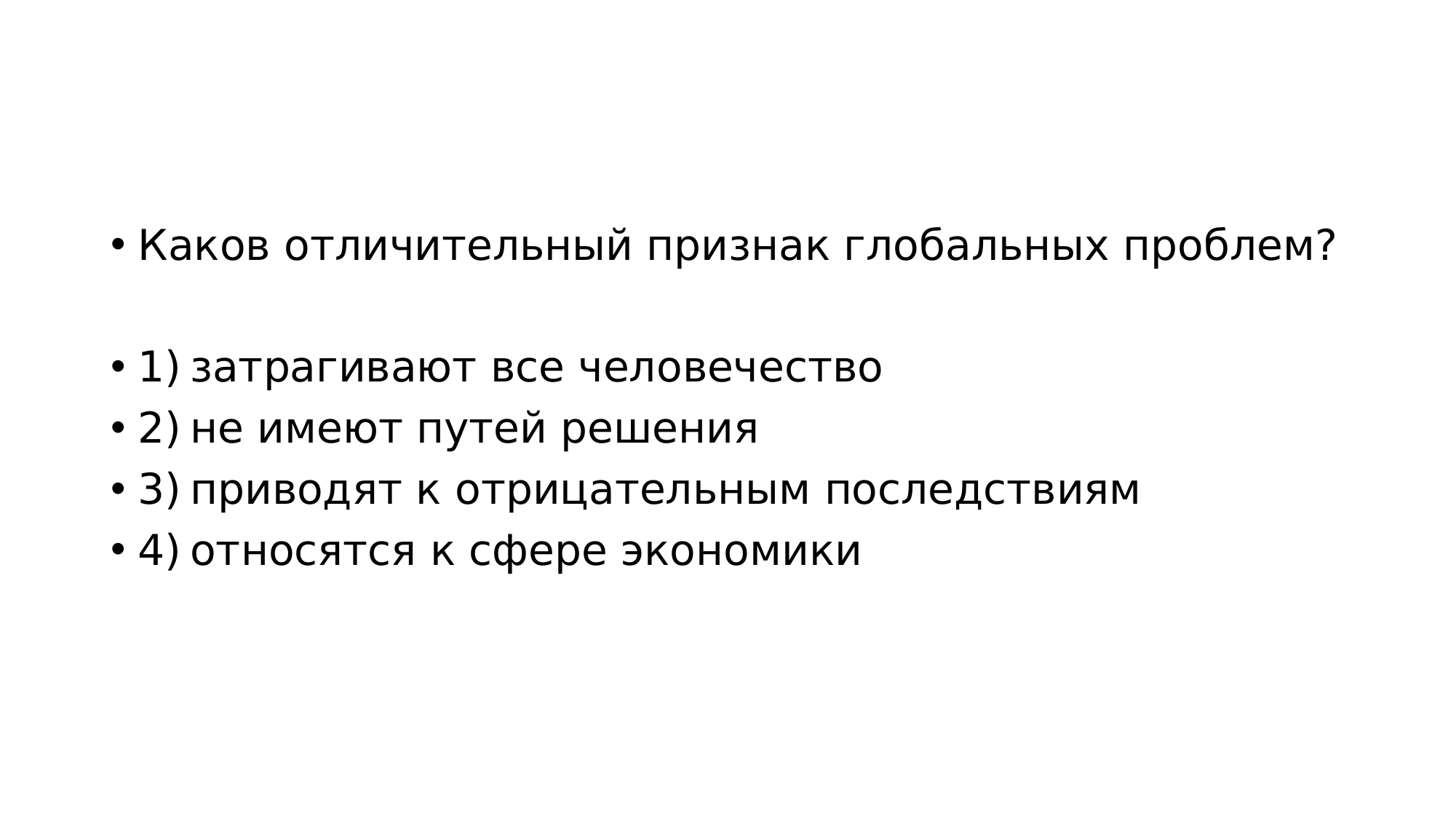

#
Каков отличительный признак глобальных проблем?

1) затрагивают все человечество
2) не имеют путей решения
3) приводят к отрицательным последствиям
4) относятся к сфере экономики